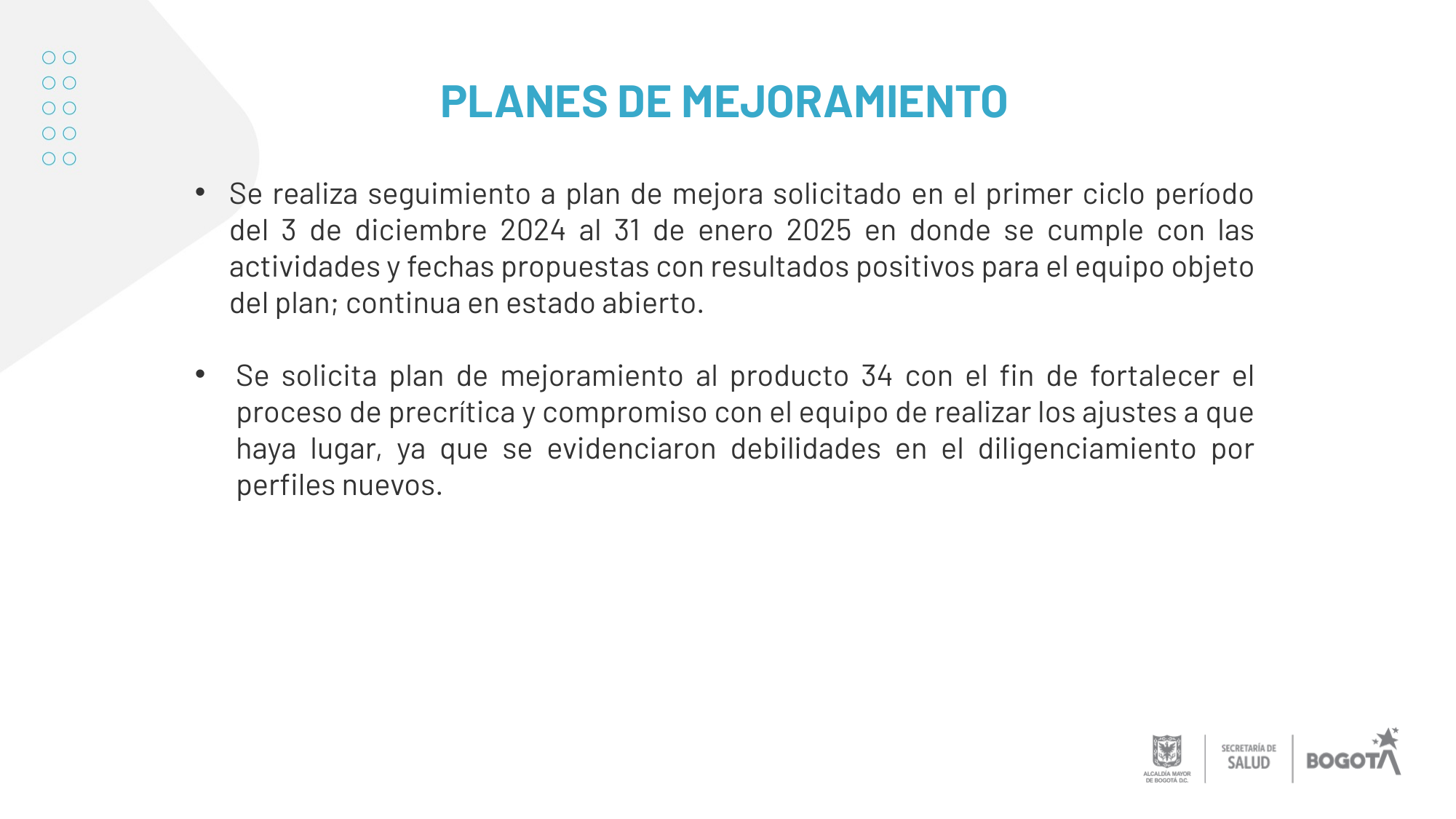

# PLANES DE MEJORAMIENTO

Se realiza seguimiento a plan de mejora solicitado en el primer ciclo período del 3 de diciembre 2024 al 31 de enero 2025 en donde se cumple con las actividades y fechas propuestas con resultados positivos para el equipo objeto del plan; continua en estado abierto.

Se solicita plan de mejoramiento al producto 34 con el fin de fortalecer el proceso de precrítica y compromiso con el equipo de realizar los ajustes a que haya lugar, ya que se evidenciaron debilidades en el diligenciamiento por perfiles nuevos.